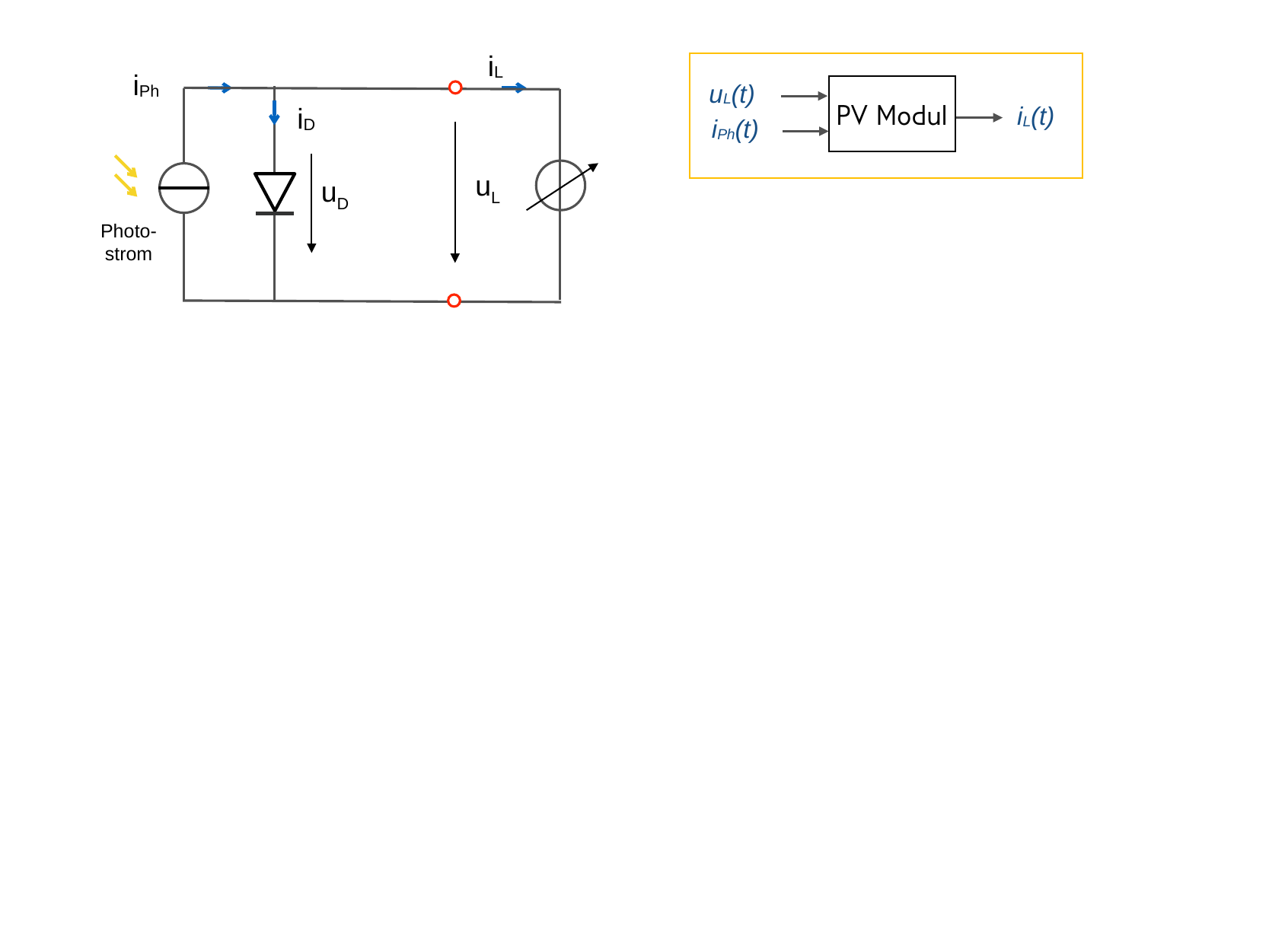

iL

uL(t)

PV Modul
iL(t)

iPh(t)

iPh

iD

uL

uD

Photo-strom